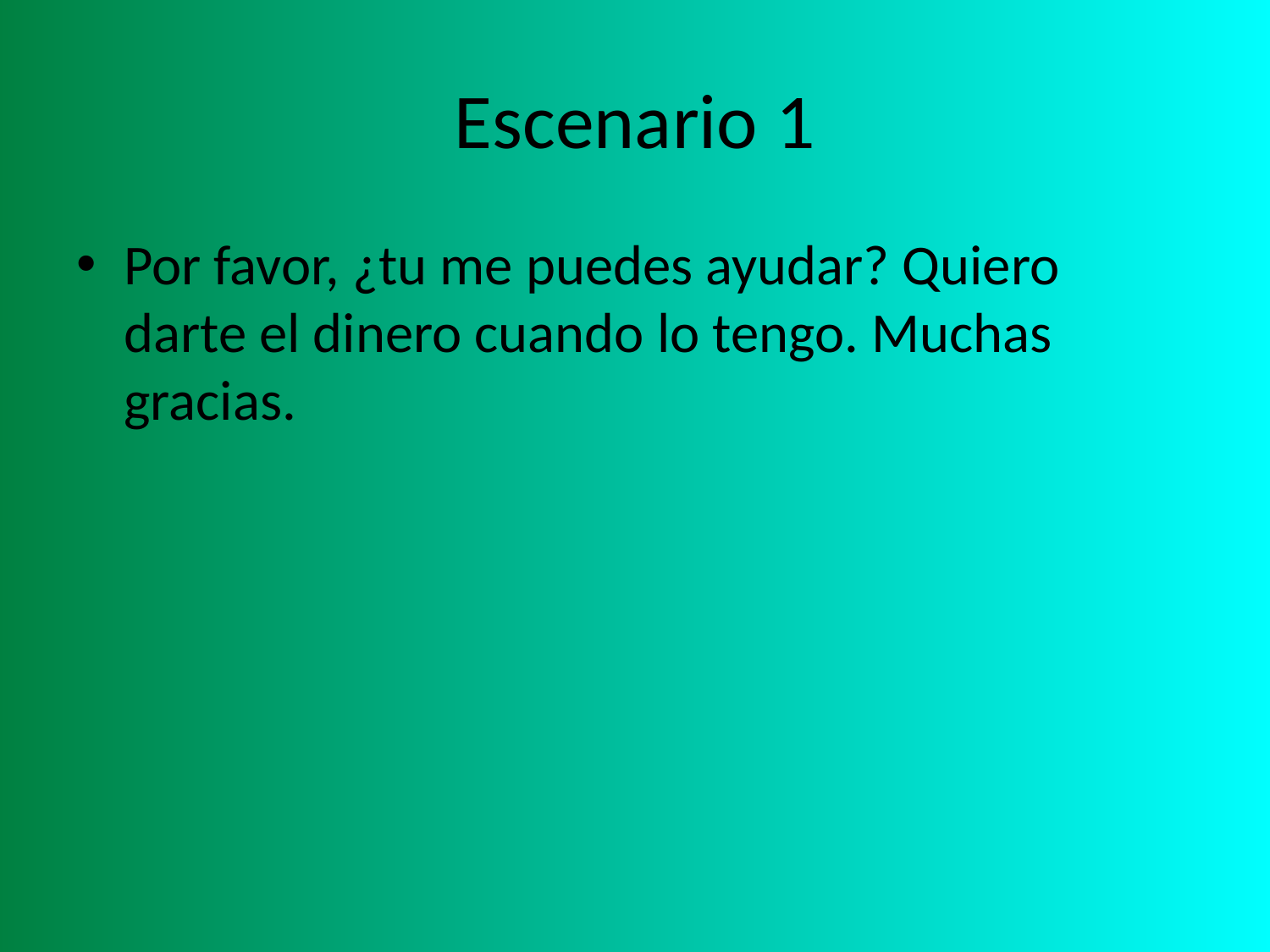

# Escenario 1
Por favor, ¿tu me puedes ayudar? Quiero darte el dinero cuando lo tengo. Muchas gracias.